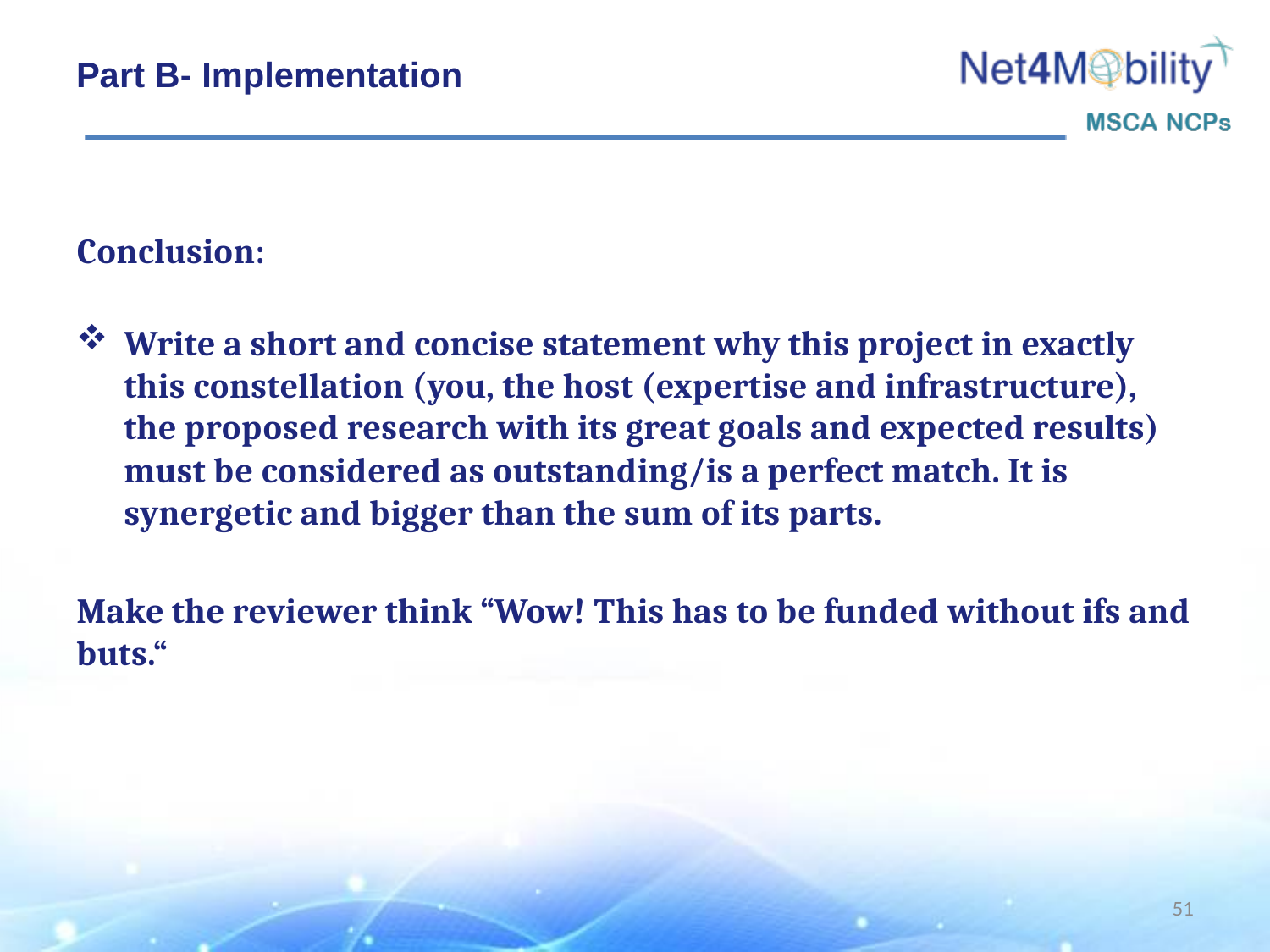

# Part B- Implementation
Conclusion:
Write a short and concise statement why this project in exactly this constellation (you, the host (expertise and infrastructure), the proposed research with its great goals and expected results) must be considered as outstanding/is a perfect match. It is synergetic and bigger than the sum of its parts.

Make the reviewer think “Wow! This has to be funded without ifs and buts.“

51